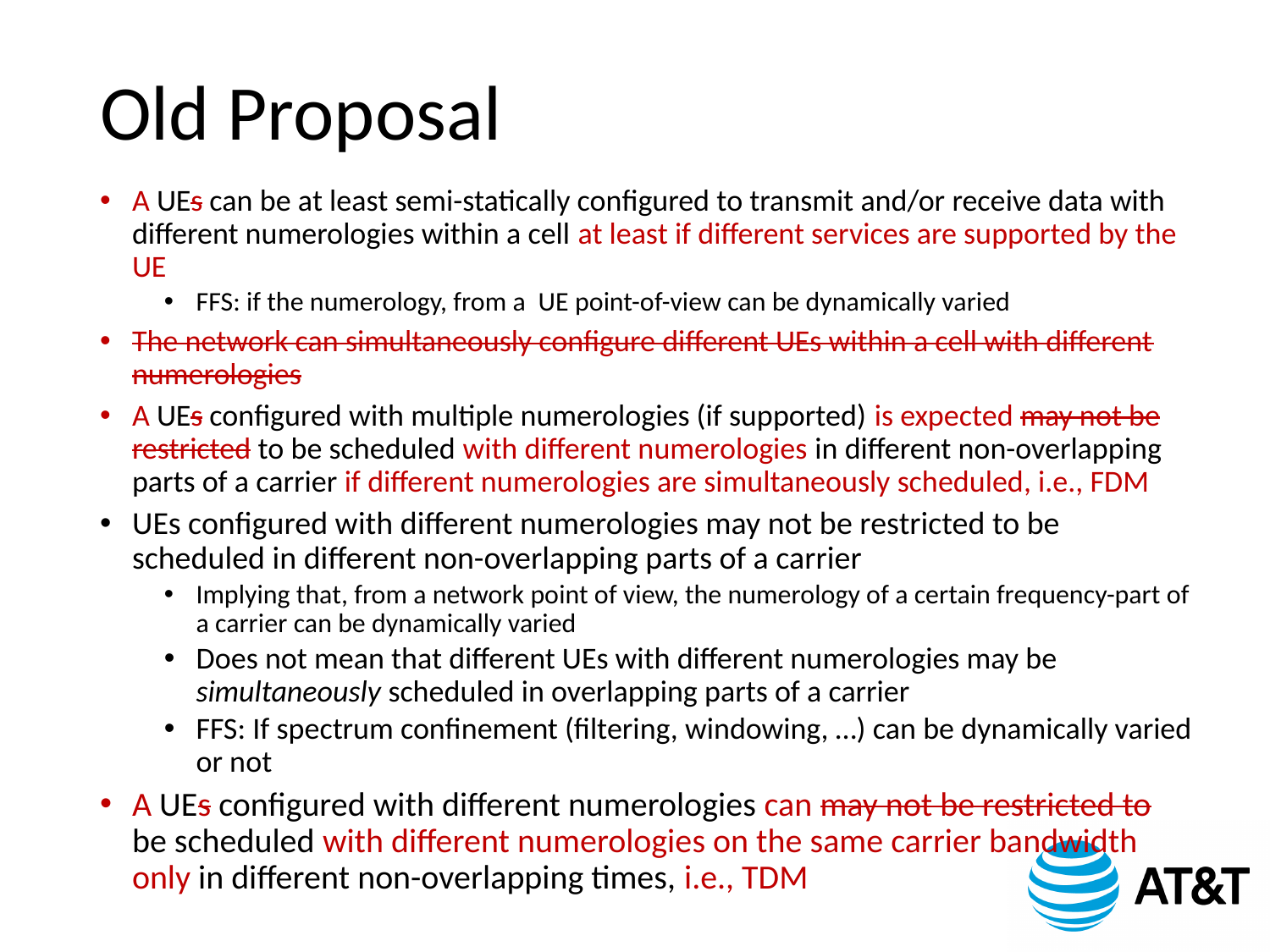

# Old Proposal
A UEs can be at least semi-statically configured to transmit and/or receive data with different numerologies within a cell at least if different services are supported by the UE
FFS: if the numerology, from a  UE point-of-view can be dynamically varied
The network can simultaneously configure different UEs within a cell with different numerologies
A UEs configured with multiple numerologies (if supported) is expected may not be restricted to be scheduled with different numerologies in different non-overlapping parts of a carrier if different numerologies are simultaneously scheduled, i.e., FDM
UEs configured with different numerologies may not be restricted to be scheduled in different non-overlapping parts of a carrier
Implying that, from a network point of view, the numerology of a certain frequency-part of a carrier can be dynamically varied
Does not mean that different UEs with different numerologies may be simultaneously scheduled in overlapping parts of a carrier
FFS: If spectrum confinement (filtering, windowing, …) can be dynamically varied or not
A UEs configured with different numerologies can may not be restricted to be scheduled with different numerologies on the same carrier bandwidth only in different non-overlapping times, i.e., TDM